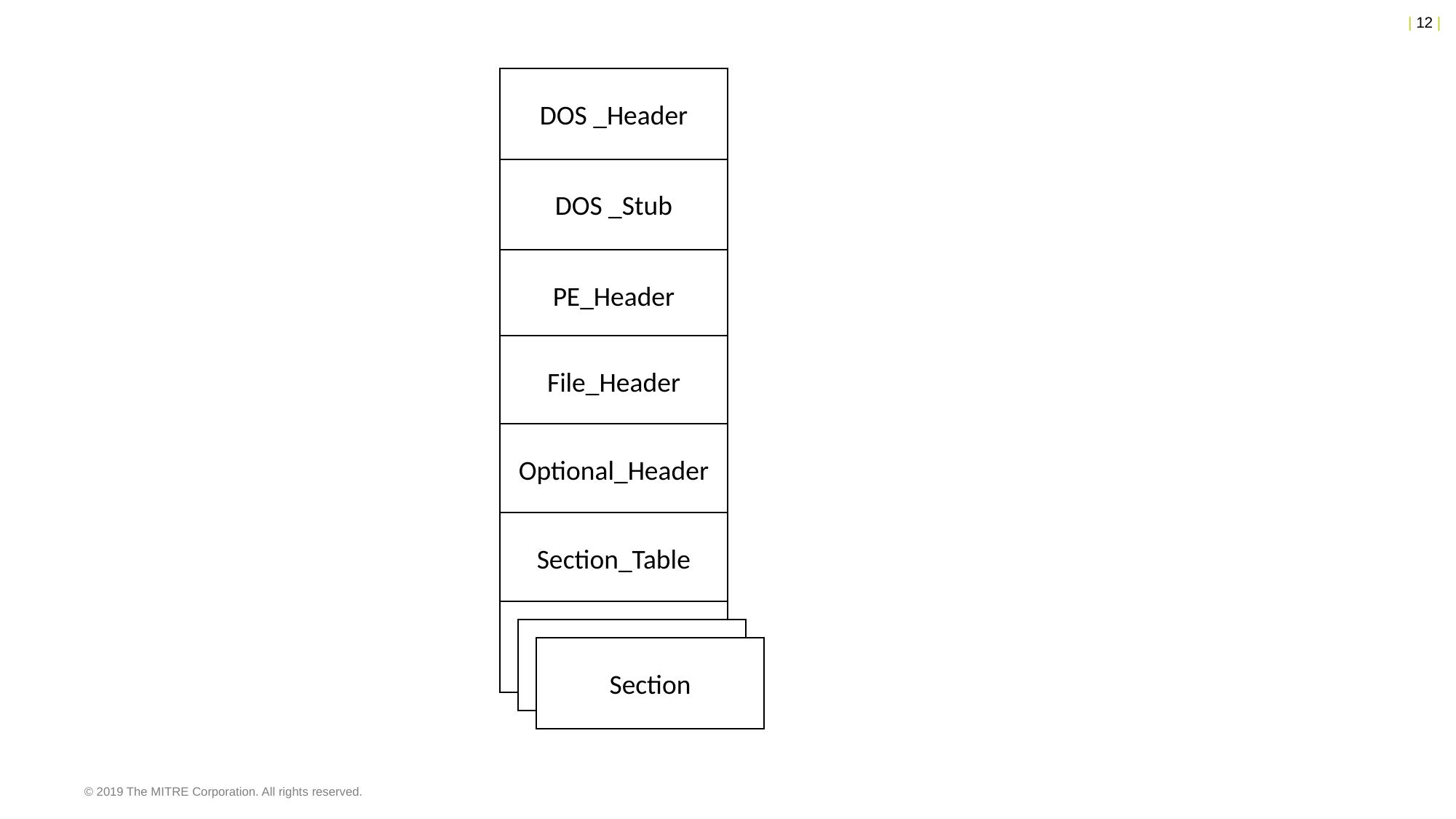

DOS _Header
DOS _Stub
PE_Header
File_Header
Optional_Header
Section_Table
Section
Section
Section
© 2019 The MITRE Corporation. All rights reserved.